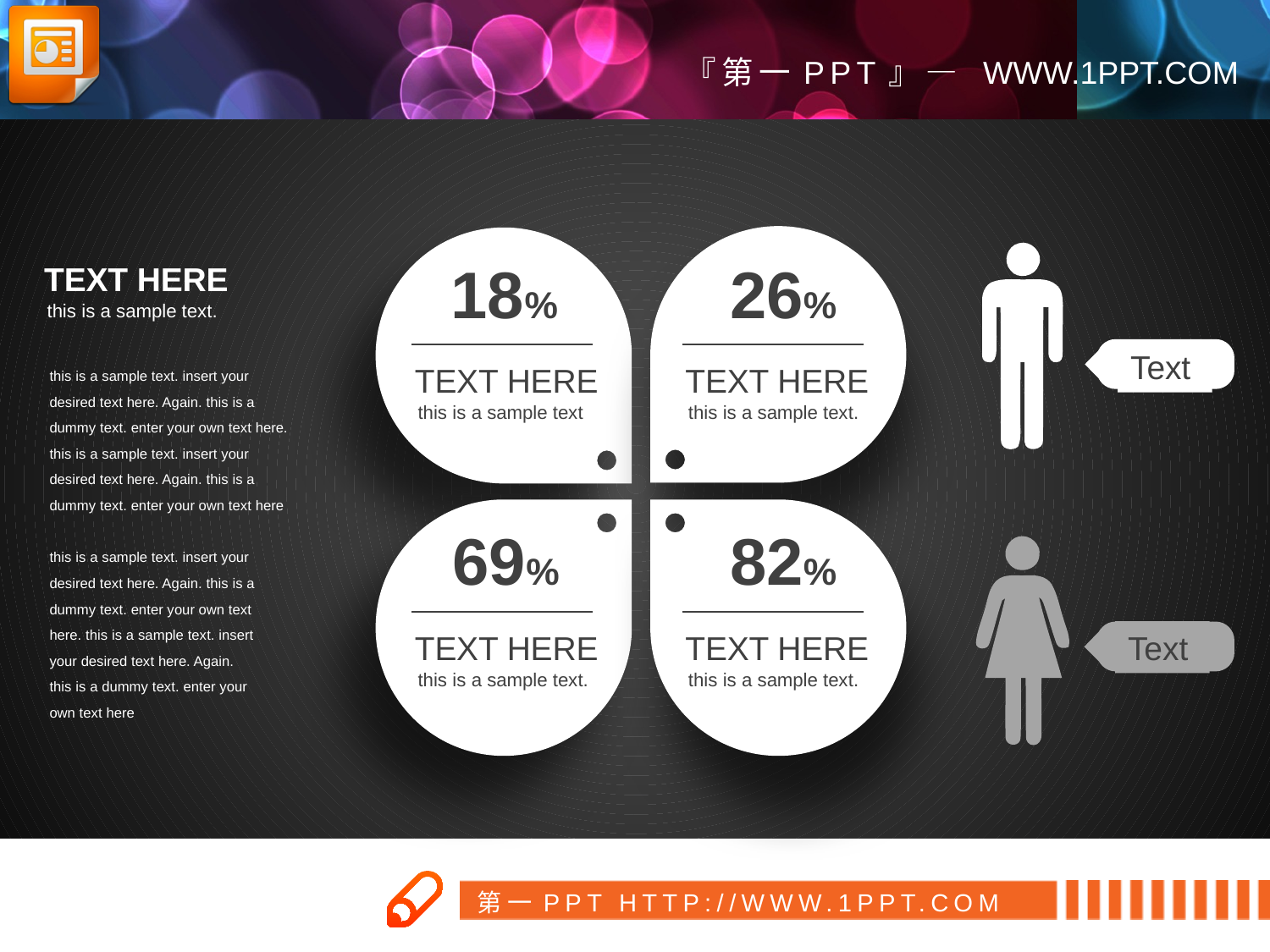

18%
26%
TEXT HERE
this is a sample text.
this is a sample text. insert your desired text here. Again. this is a dummy text. enter your own text here. this is a sample text. insert your desired text here. Again. this is a dummy text. enter your own text here
this is a sample text. insert your desired text here. Again. this is a dummy text. enter your own text here. this is a sample text. insert your desired text here. Again. this is a dummy text. enter your own text here

Text

TEXT HERE
this is a sample text.

TEXT HERE
this is a sample text.

69%
82%

TEXT HERE
this is a sample text.

TEXT HERE
this is a sample text.
Text